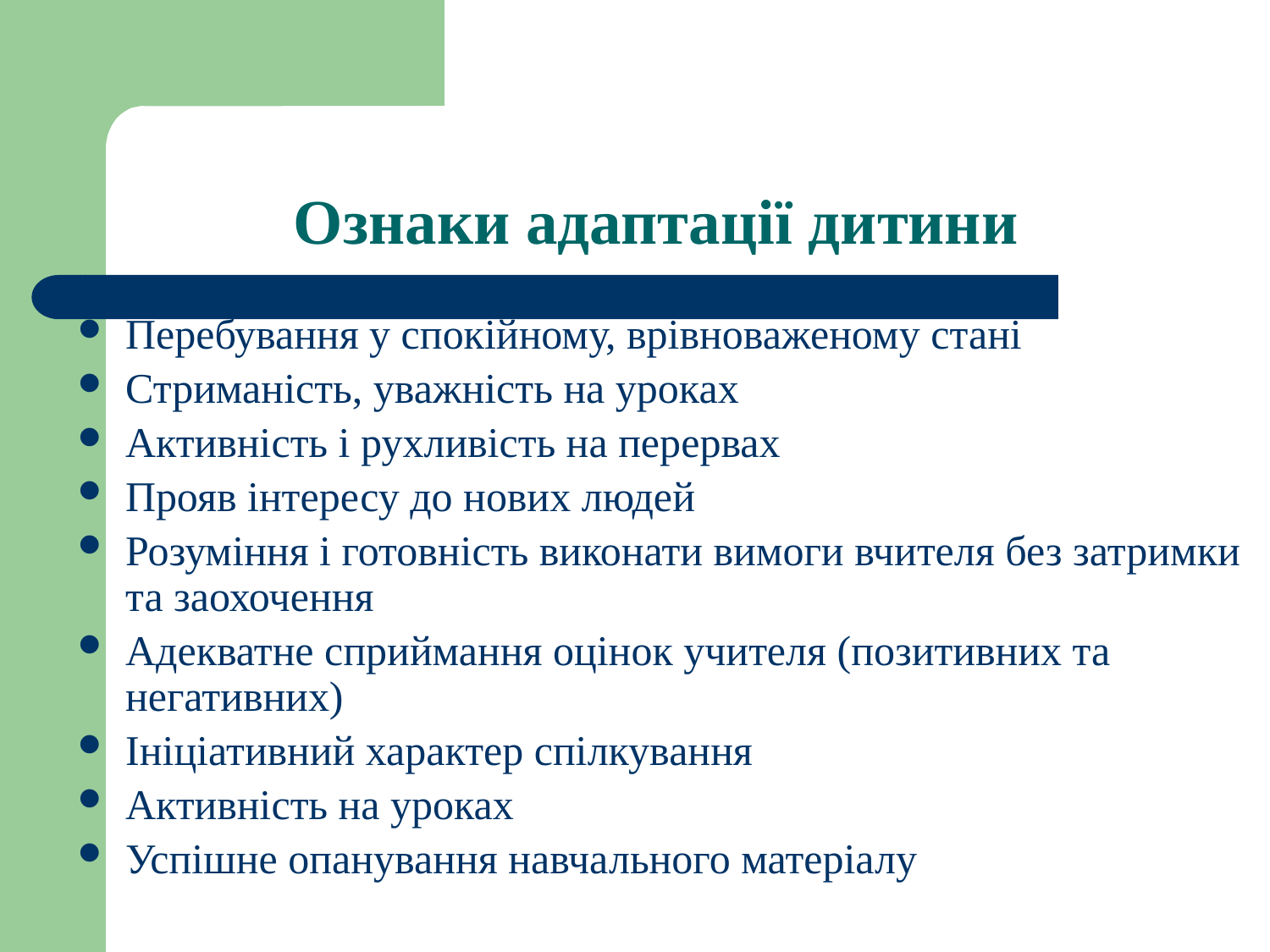

# Ознаки адаптації дитини
Перебування у спокійному, врівноваженому стані
Стриманість, уважність на уроках
Активність і рухливість на перервах
Прояв інтересу до нових людей
Розуміння і готовність виконати вимоги вчителя без затримки та заохочення
Адекватне сприймання оцінок учителя (позитивних та негативних)
Ініціативний характер спілкування
Активність на уроках
Успішне опанування навчального матеріалу